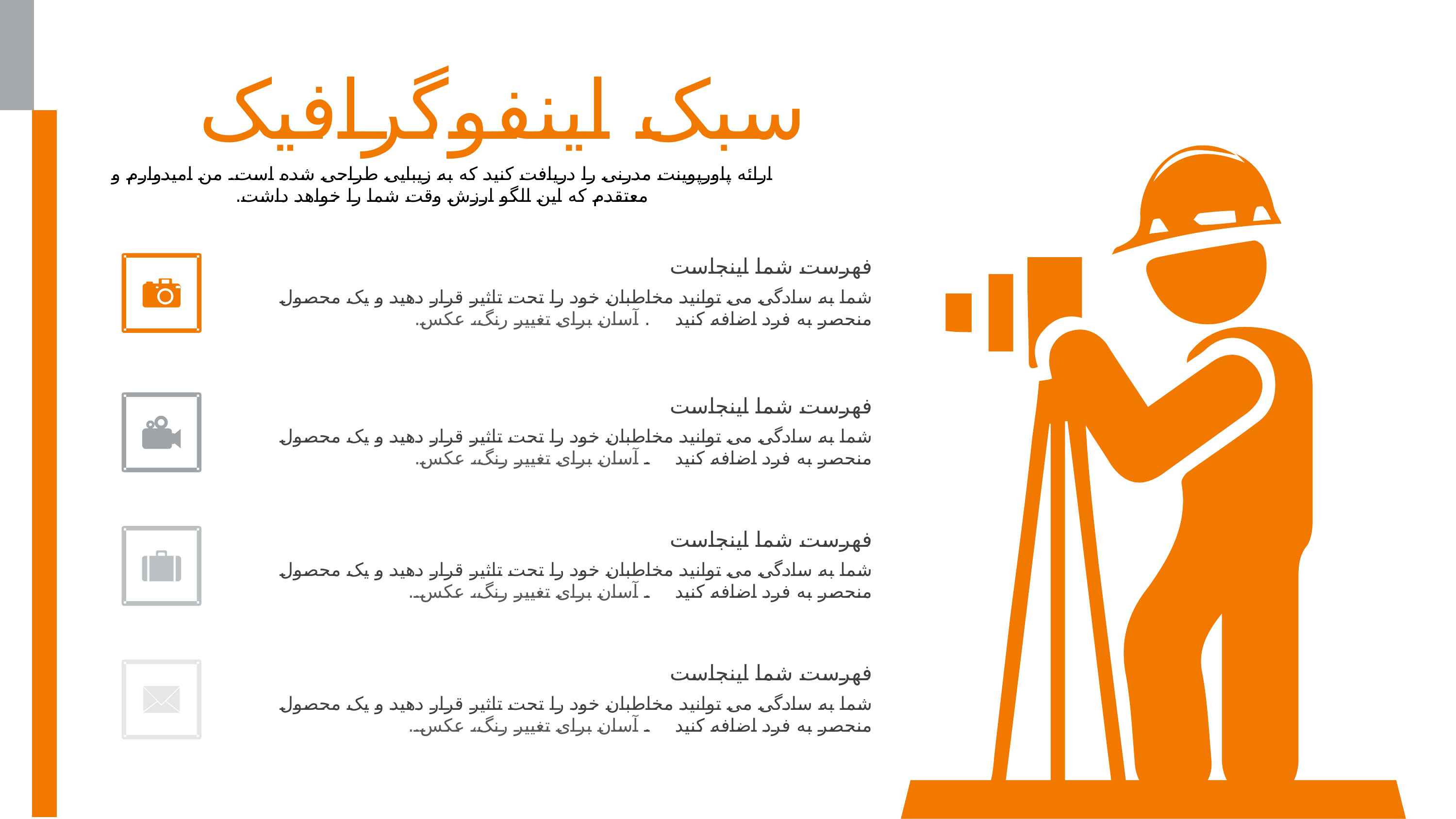

سبک اینفوگرافیک

ارائه پاورپوینت مدرنی را دریافت کنید که به زیبایی طراحی شده است. من امیدوارم و معتقدم که این الگو ارزش وقت شما را خواهد داشت.

فهرست شما اینجاست

شما به سادگی می توانید مخاطبان خود را تحت تاثیر قرار دهید و یک محصول منحصر به فرد اضافه کنید    . آسان برای تغییر رنگ، عکس.

فهرست شما اینجاست

شما به سادگی می توانید مخاطبان خود را تحت تاثیر قرار دهید و یک محصول منحصر به فرد اضافه کنید    . آسان برای تغییر رنگ، عکس.
فهرست شما اینجاست

شما به سادگی می توانید مخاطبان خود را تحت تاثیر قرار دهید و یک محصول منحصر به فرد اضافه کنید    . آسان برای تغییر رنگ، عکس..
فهرست شما اینجاست

شما به سادگی می توانید مخاطبان خود را تحت تاثیر قرار دهید و یک محصول منحصر به فرد اضافه کنید    . آسان برای تغییر رنگ، عکس..